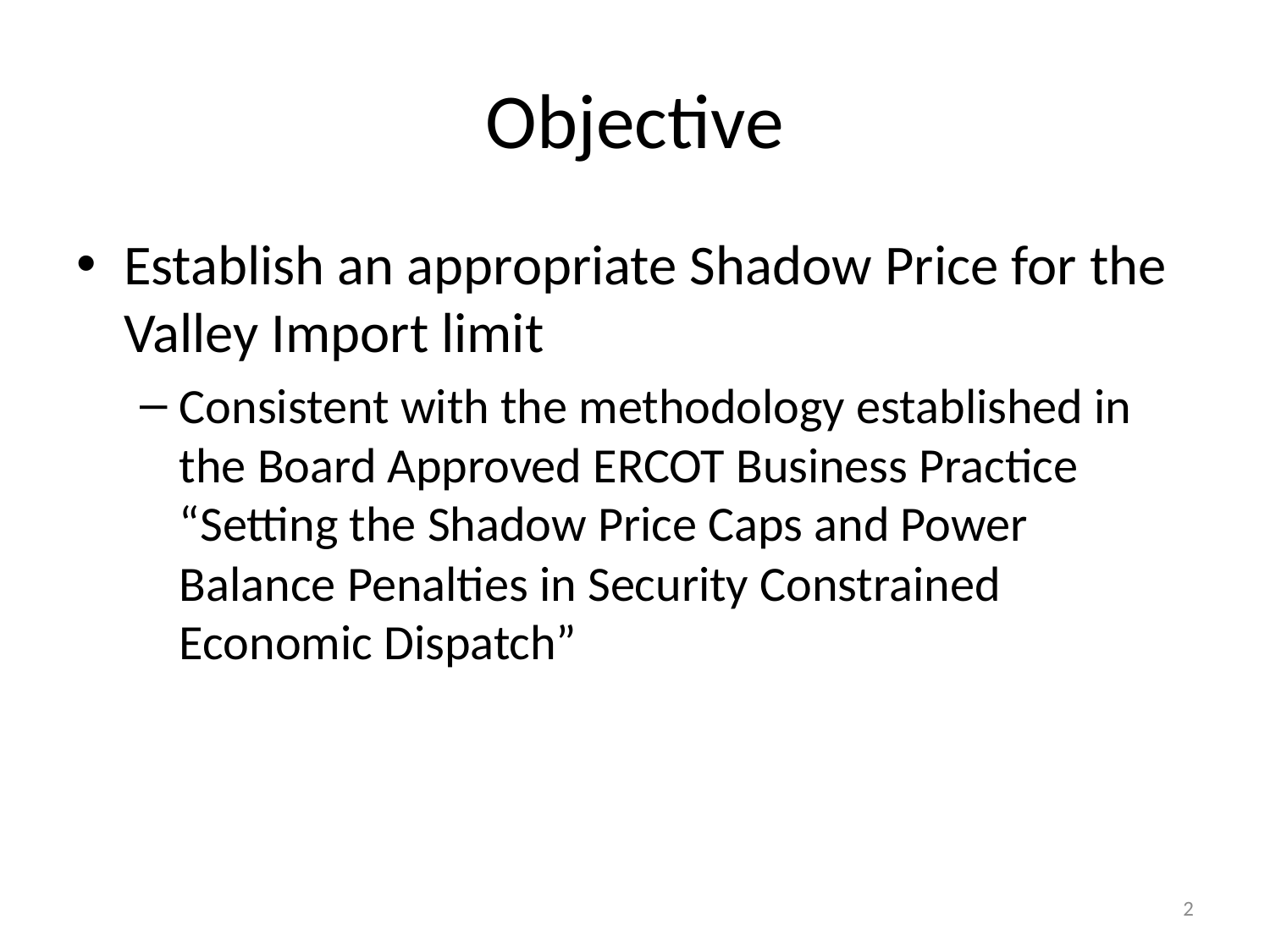

# Objective
Establish an appropriate Shadow Price for the Valley Import limit
Consistent with the methodology established in the Board Approved ERCOT Business Practice “Setting the Shadow Price Caps and Power Balance Penalties in Security Constrained Economic Dispatch”
2